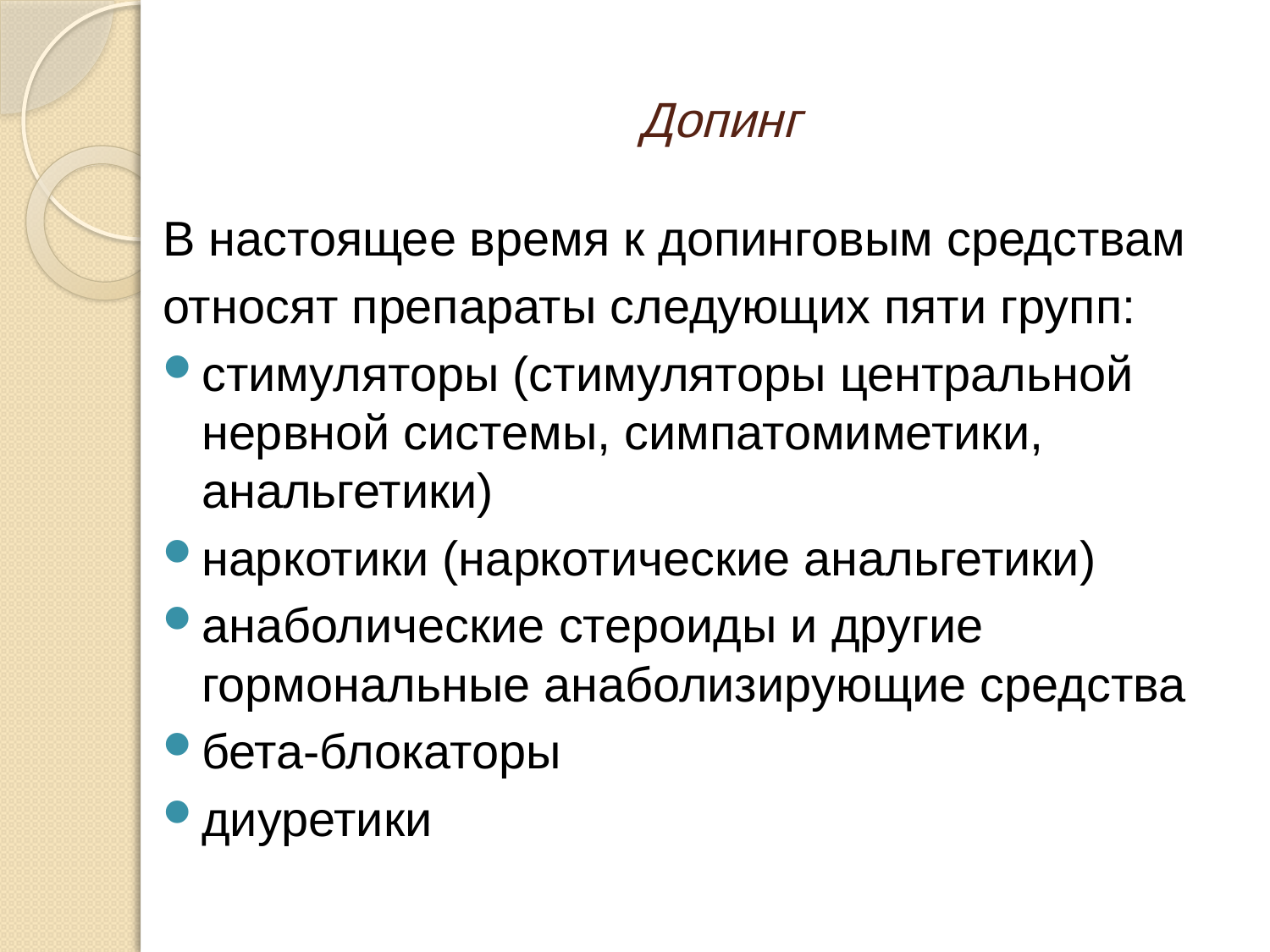

# Допинг
В настоящее время к допинговым средствам
относят препараты следующих пяти групп:
стимуляторы (стимуляторы центральной нервной системы, симпатомиметики, анальгетики)
наркотики (наркотические анальгетики)
анаболические стероиды и другие гормональные анаболизирующие средства
бета-блокаторы
диуретики